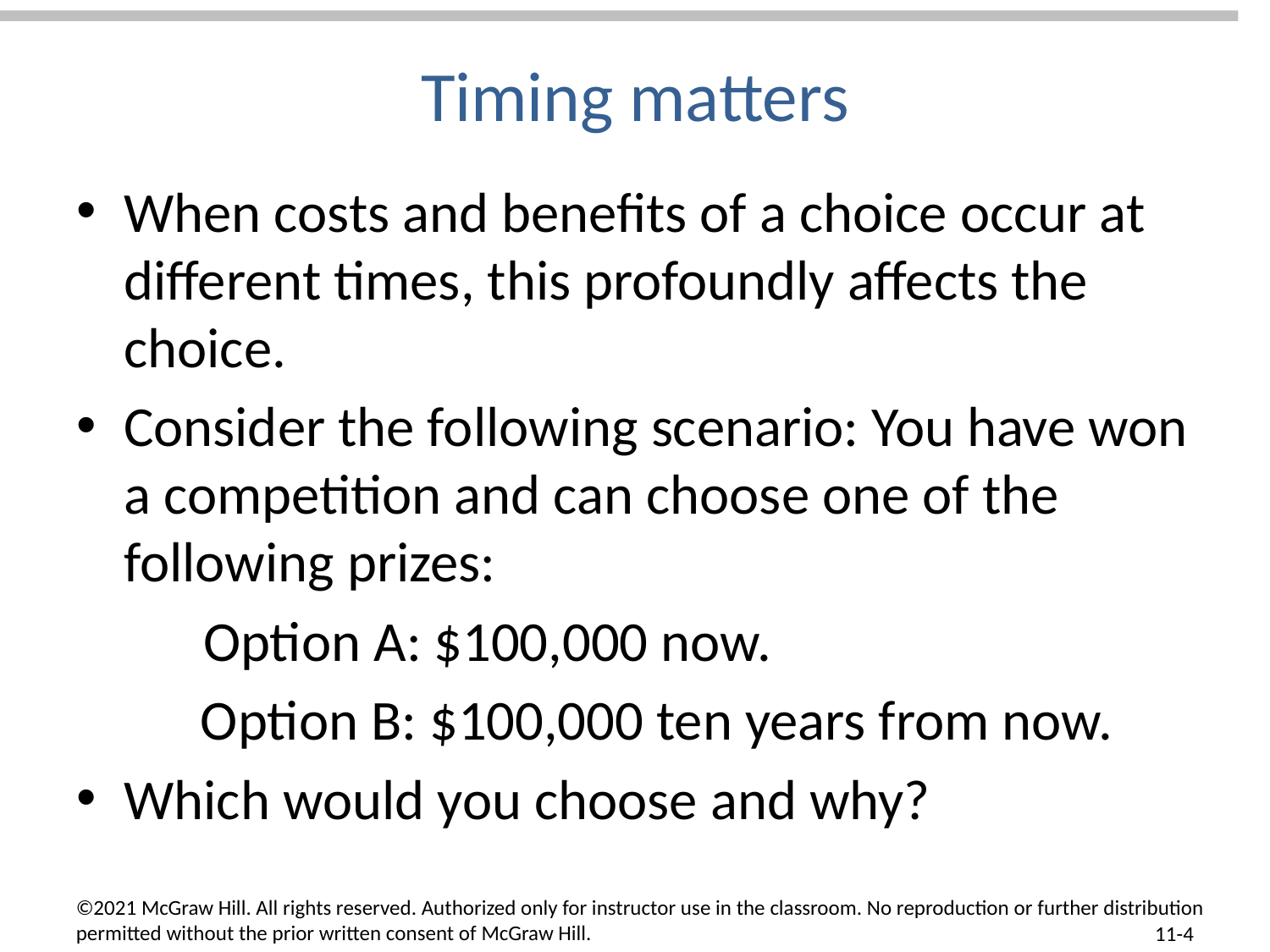

# Timing matters
When costs and benefits of a choice occur at different times, this profoundly affects the choice.
Consider the following scenario: You have won a competition and can choose one of the following prizes:
	Option A: $100,000 now.
	Option B: $100,000 ten years from now.
Which would you choose and why?